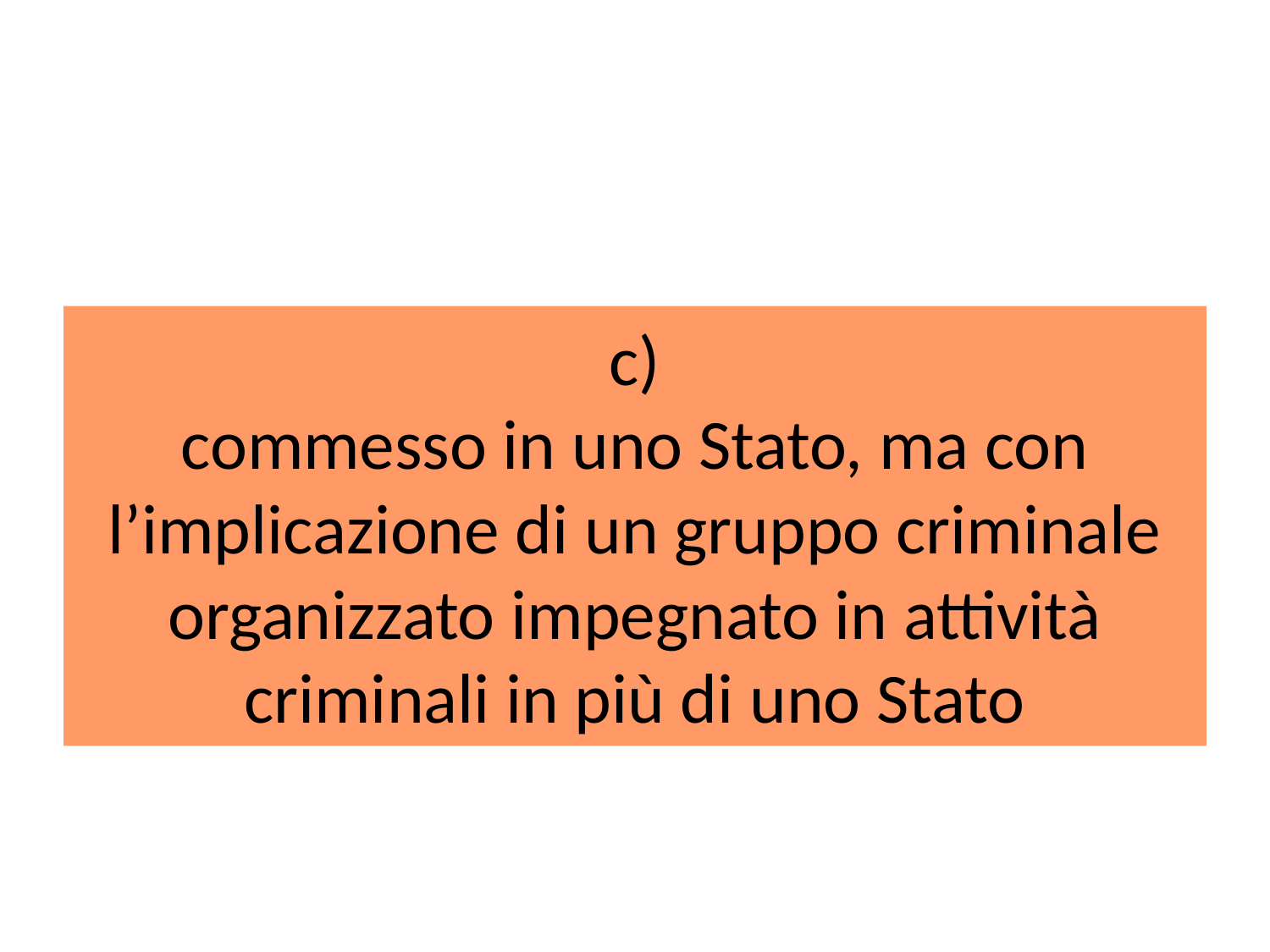

# c) commesso in uno Stato, ma con l’implicazione di un gruppo criminale organizzato impegnato in attività criminali in più di uno Stato